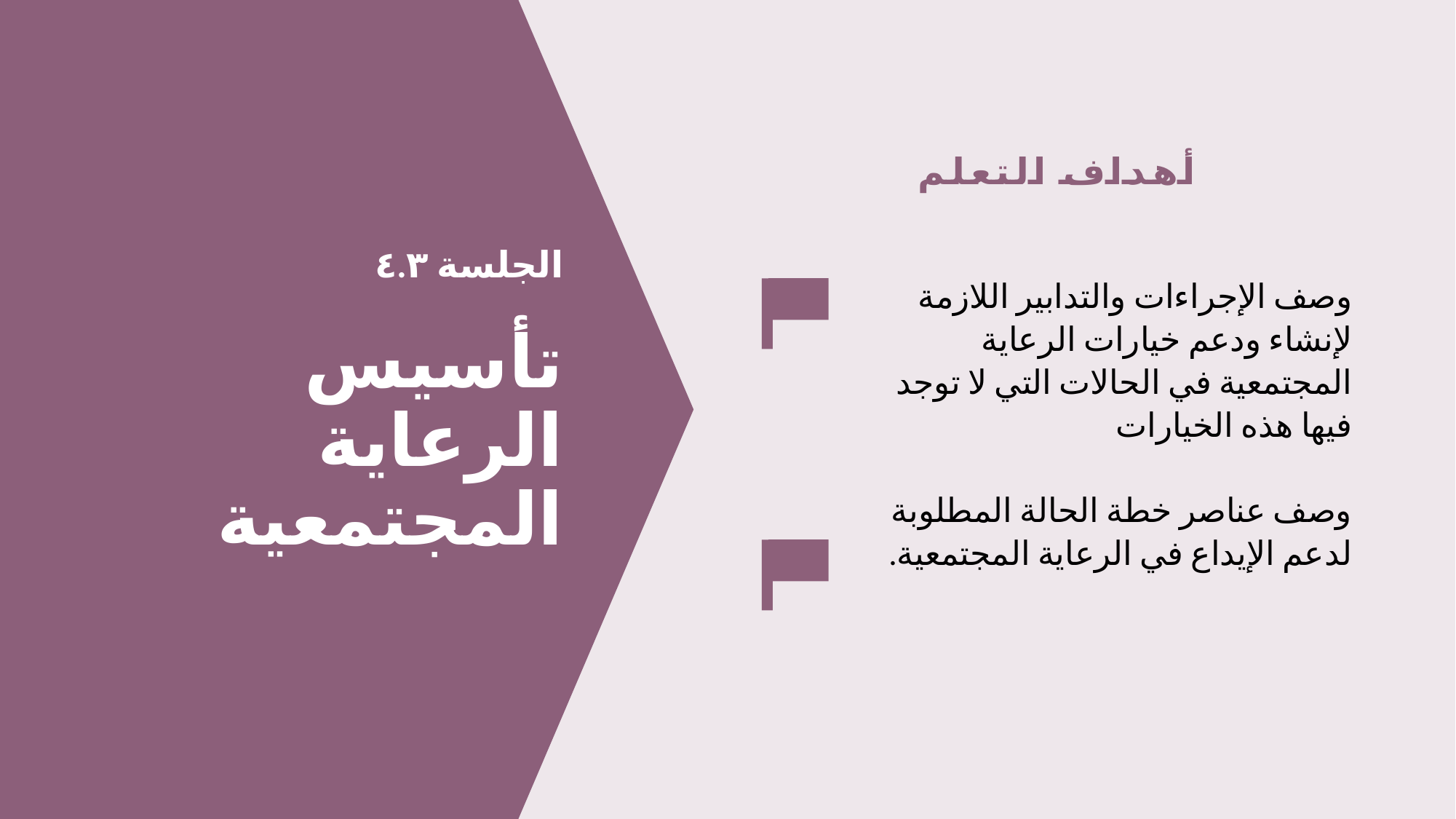

أهداف التعلم
وصف الإجراءات والتدابير اللازمة لإنشاء ودعم خيارات الرعاية المجتمعية في الحالات التي لا توجد فيها هذه الخيارات

وصف عناصر خطة الحالة المطلوبة لدعم الإيداع في الرعاية المجتمعية.

# الجلسة ٤.٣ تأسيس الرعاية المجتمعية